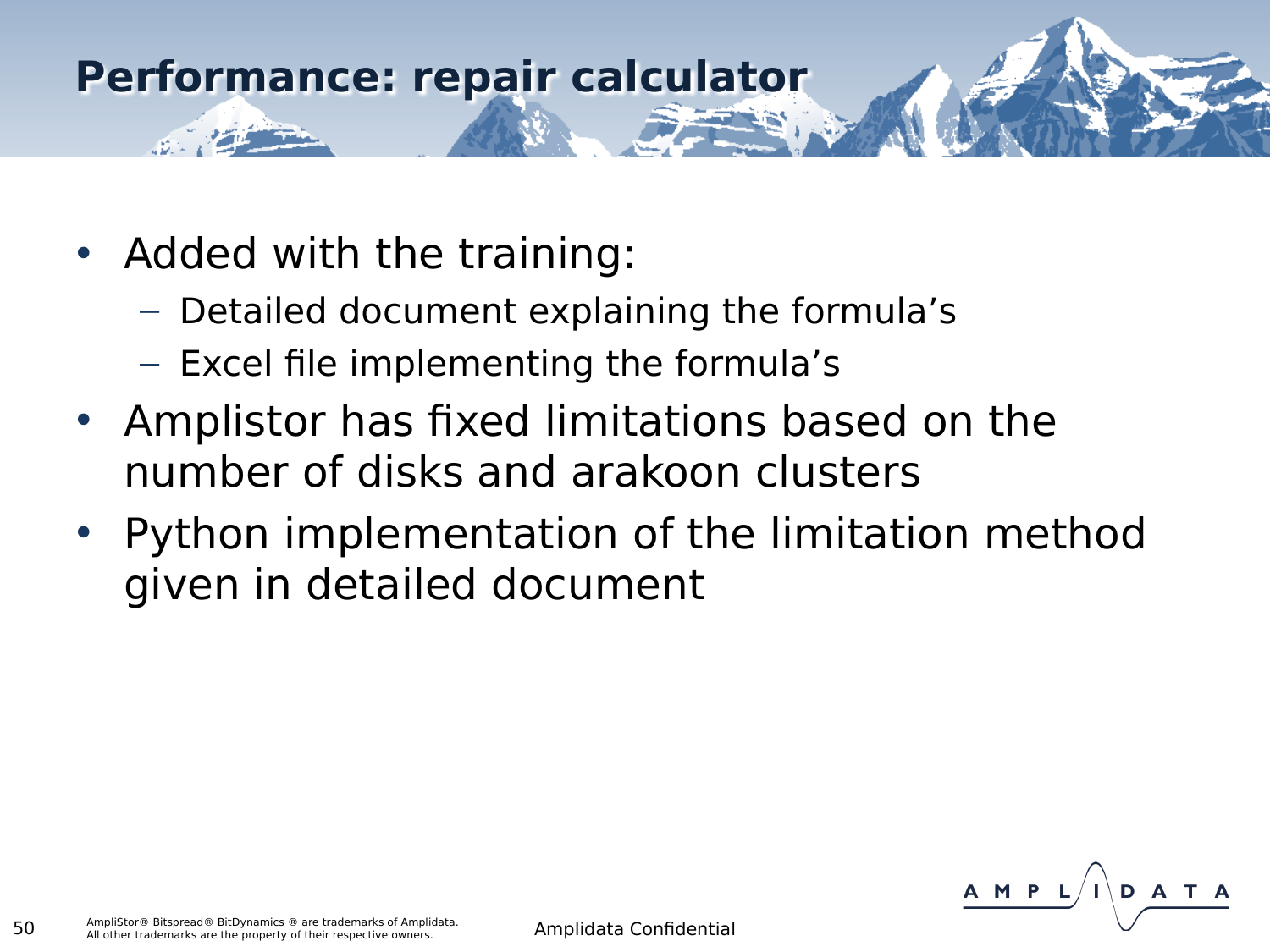

# Performance: repair calculator
Added with the training:
Detailed document explaining the formula’s
Excel file implementing the formula’s
Amplistor has fixed limitations based on the number of disks and arakoon clusters
Python implementation of the limitation method given in detailed document
50
Amplidata Confidential